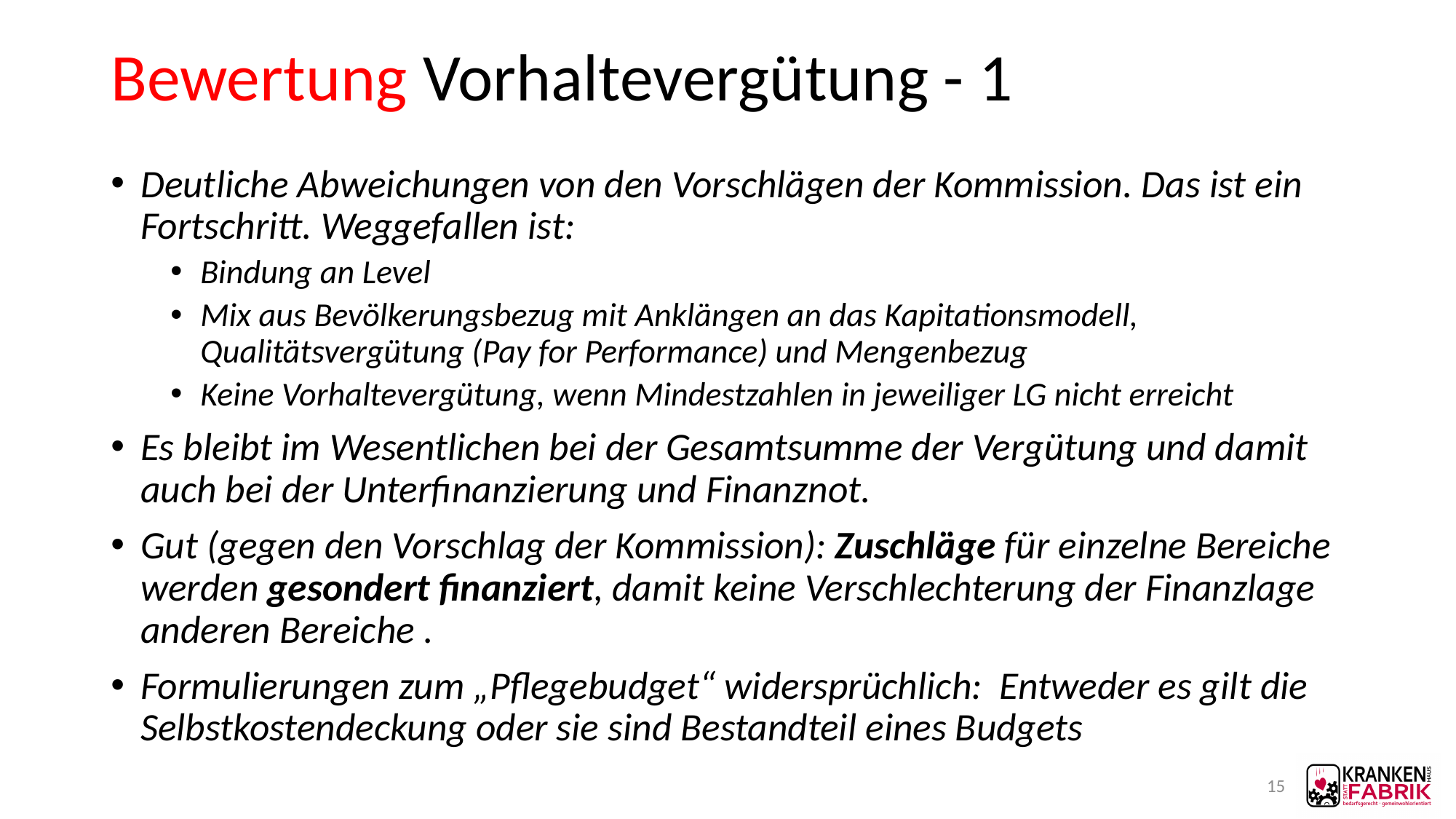

# Bewertung Vorhaltevergütung - 1
Deutliche Abweichungen von den Vorschlägen der Kommission. Das ist ein Fortschritt. Weggefallen ist:
Bindung an Level
Mix aus Bevölkerungsbezug mit Anklängen an das Kapitationsmodell, Qualitätsvergütung (Pay for Performance) und Mengenbezug
Keine Vorhaltevergütung, wenn Mindestzahlen in jeweiliger LG nicht erreicht
Es bleibt im Wesentlichen bei der Gesamtsumme der Vergütung und damit auch bei der Unterfinanzierung und Finanznot.
Gut (gegen den Vorschlag der Kommission): Zuschläge für einzelne Bereiche werden gesondert finanziert, damit keine Verschlechterung der Finanzlage anderen Bereiche .
Formulierungen zum „Pflegebudget“ widersprüchlich:  Entweder es gilt die Selbstkostendeckung oder sie sind Bestandteil eines Budgets

15